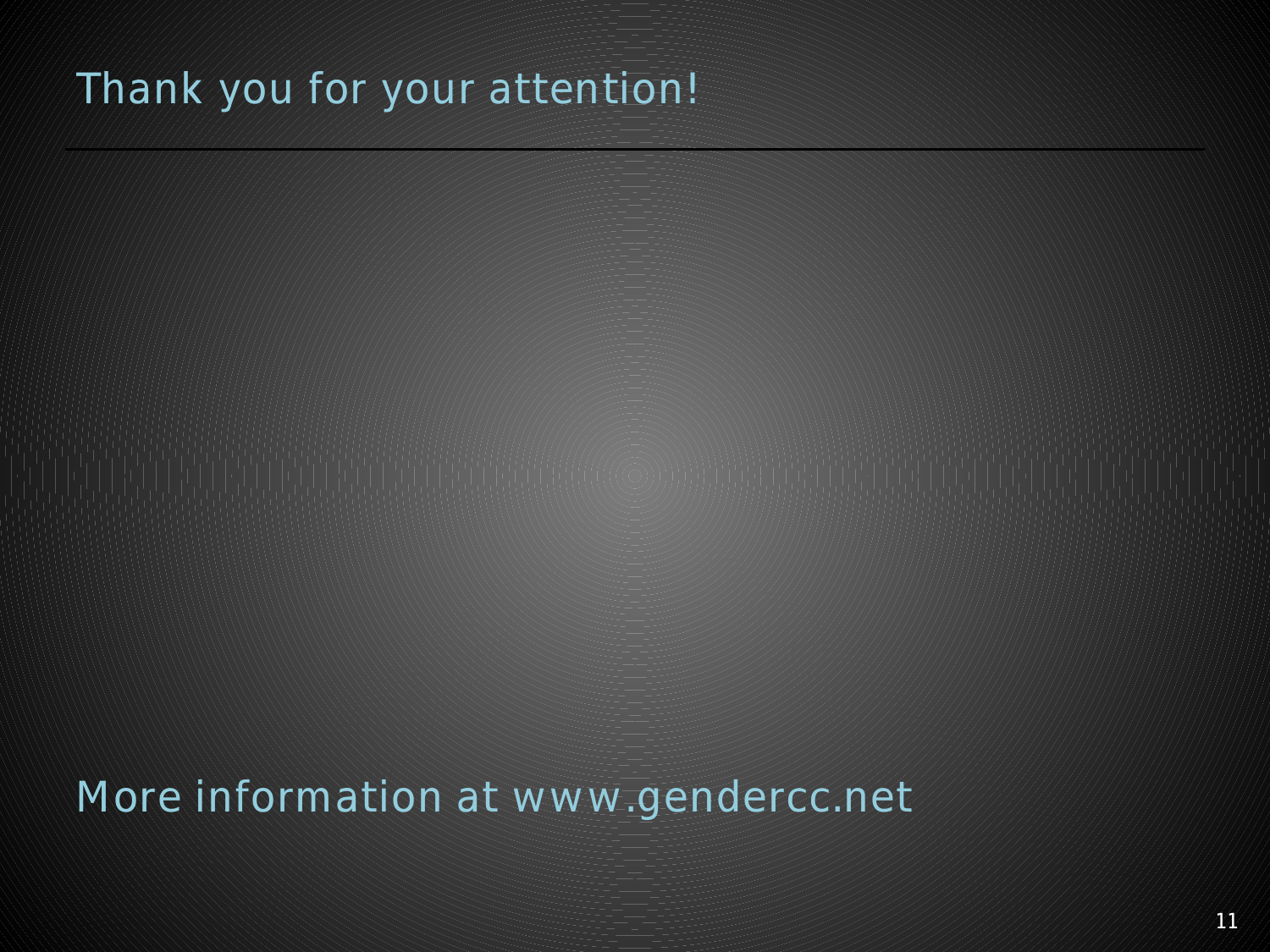

# Thank you for your attention!
More information at www.gendercc.net
11